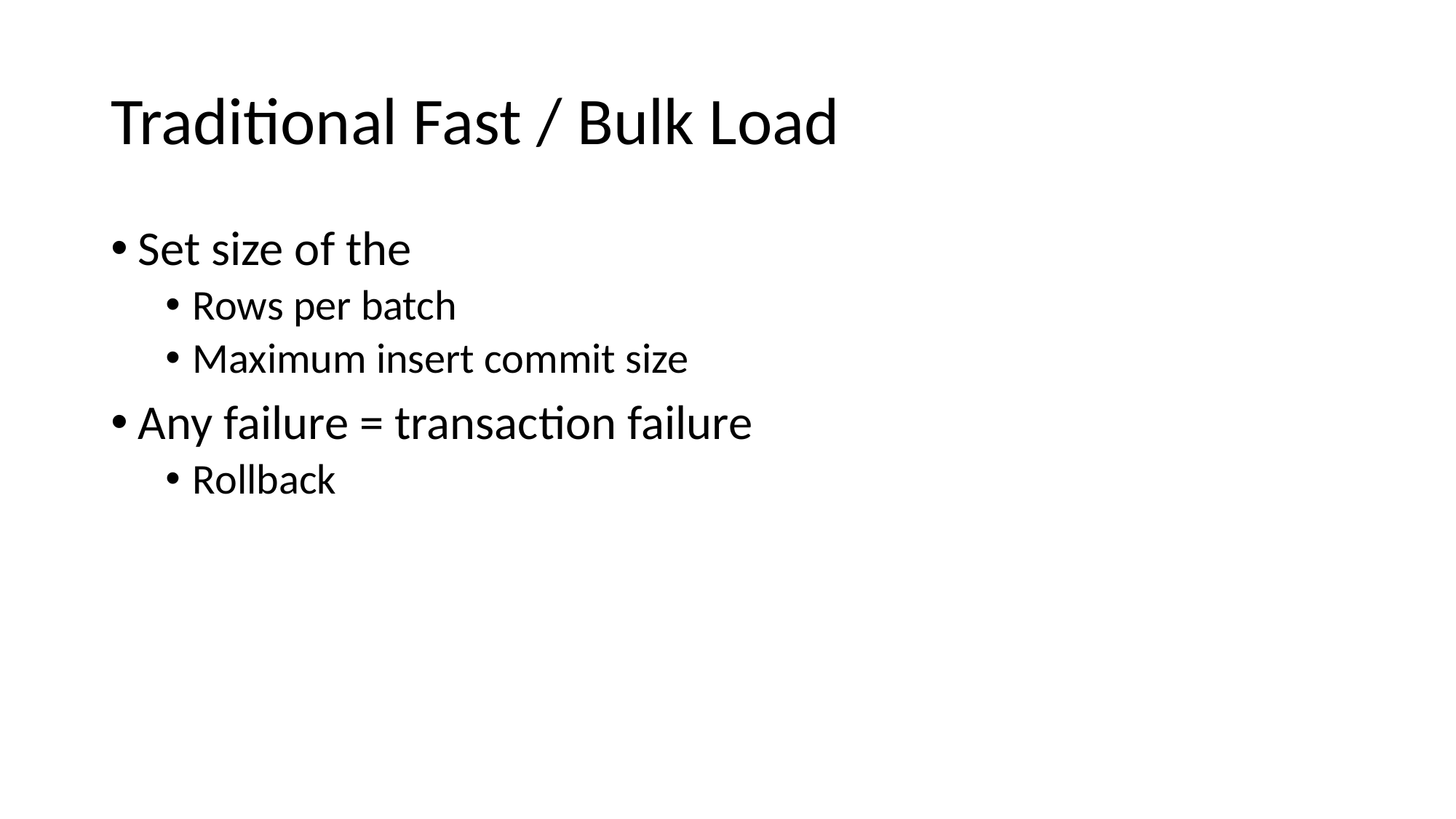

# Traditional Fast / Bulk Load
Set size of the
Rows per batch
Maximum insert commit size
Any failure = transaction failure
Rollback